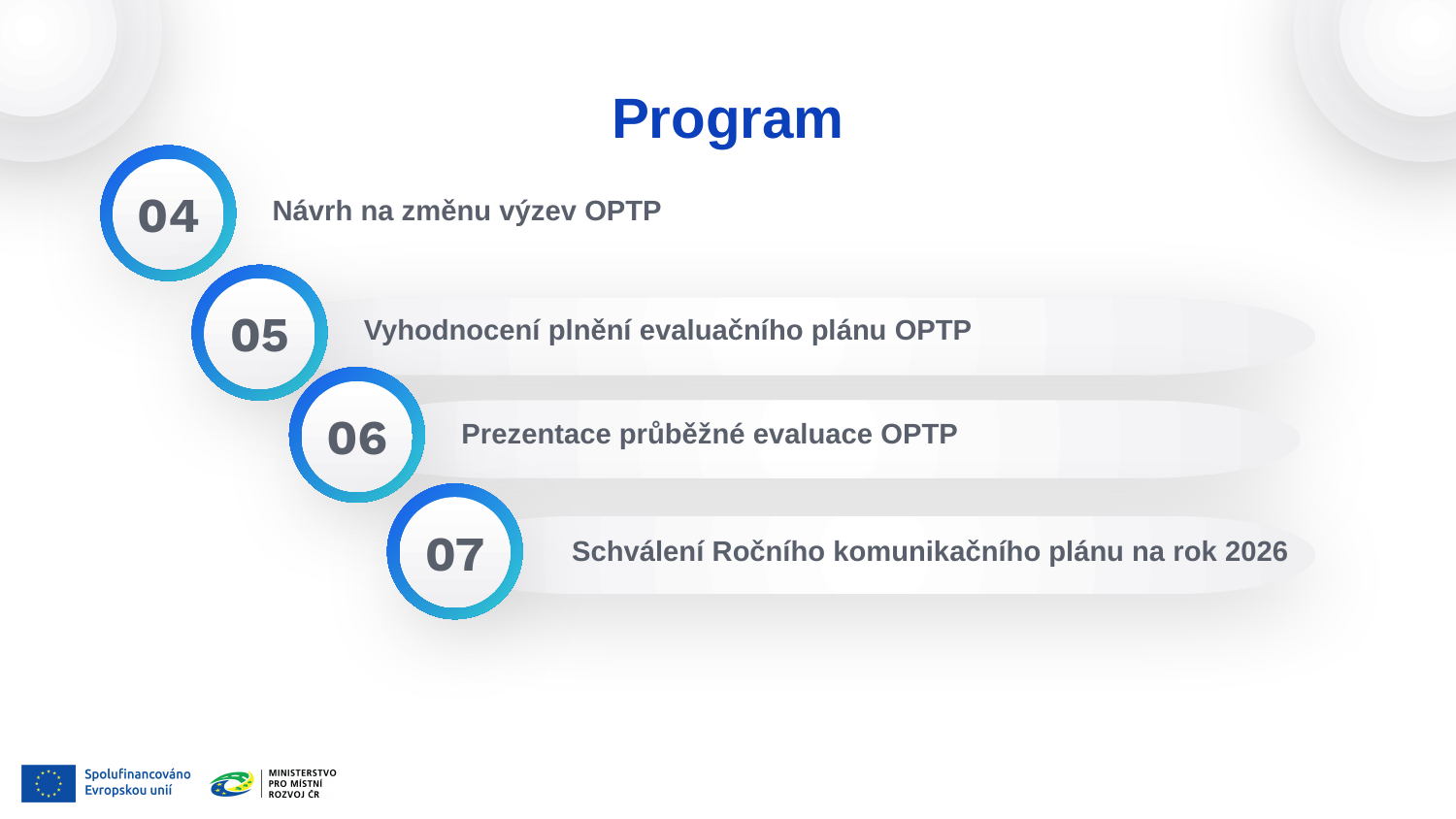

# Program

04
Návrh na změnu výzev OPTP

05

Vyhodnocení plnění evaluačního plánu OPTP

06

Prezentace průběžné evaluace OPTP

07

Schválení Ročního komunikačního plánu na rok 2026